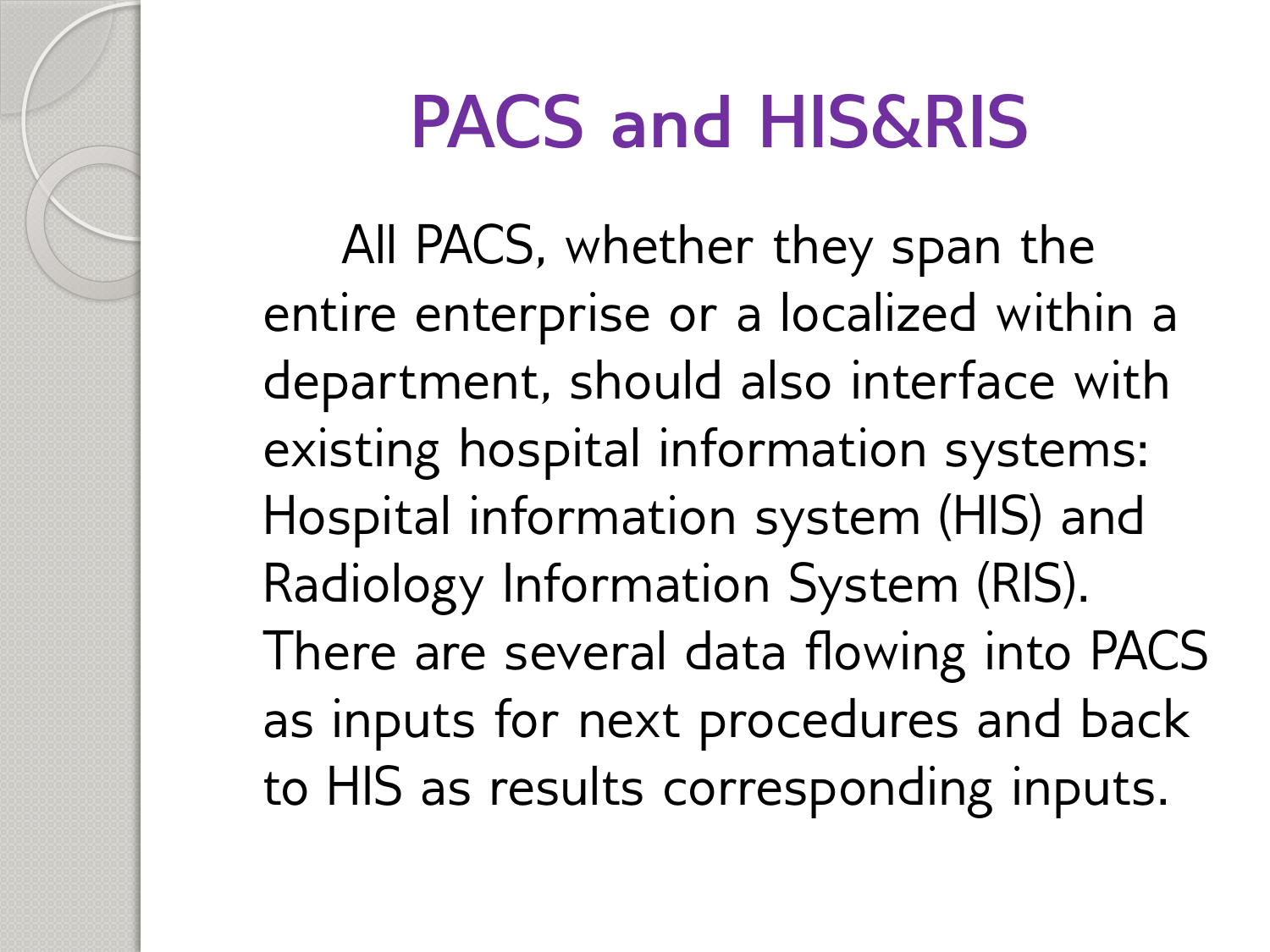

# PACS and HIS&RIS
       All PACS, whether they span the entire enterprise or a localized within a department, should also interface with existing hospital information systems: Hospital information system (HIS) and Radiology Information System (RIS). There are several data flowing into PACS as inputs for next procedures and back to HIS as results corresponding inputs.